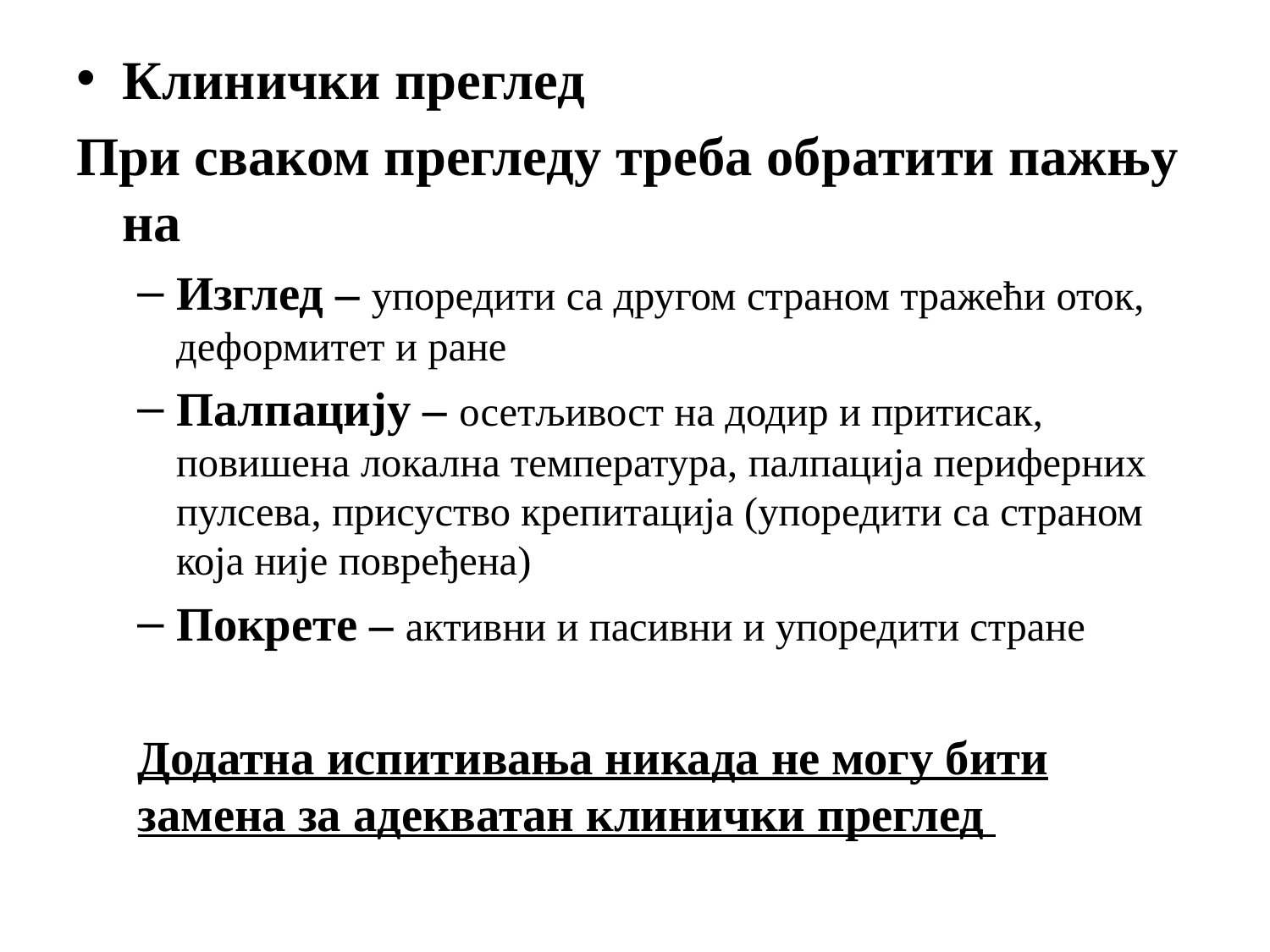

# Клинички преглед
При сваком прегледу треба обратити пажњу на
Изглед – упоредити са другом страном тражећи оток, деформитет и ране
Палпацију – осетљивост на додир и притисак, повишена локална температура, палпација периферних пулсева, присуство крепитација (упоредити са страном која није повређена)
Покрете – активни и пасивни и упоредити стране

Додатна испитивања никада не могу бити замена за адекватан клинички преглед